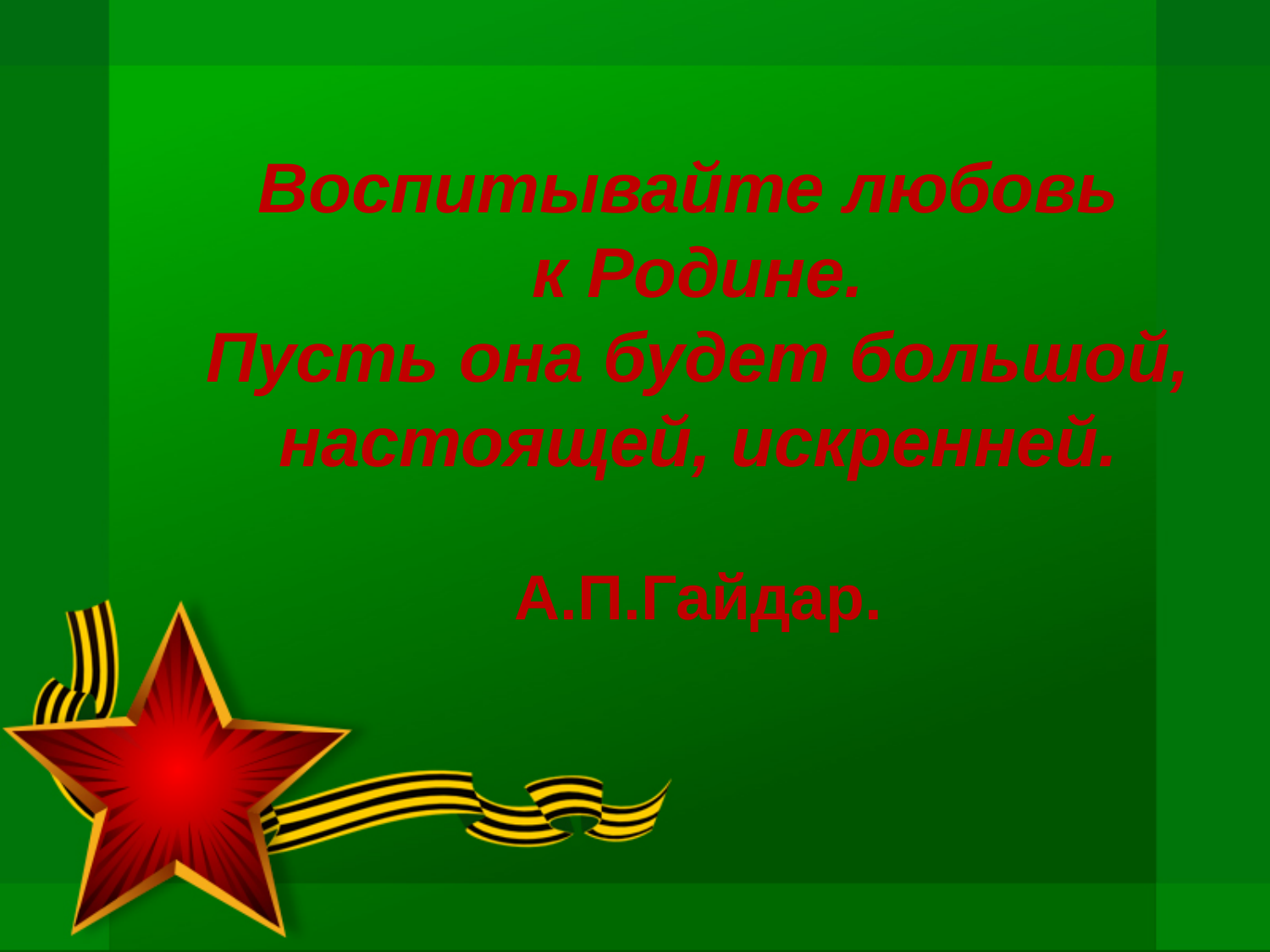

# Воспитывайте любовь к Родине. Пусть она будет большой, настоящей, искренней. А.П.Гайдар.